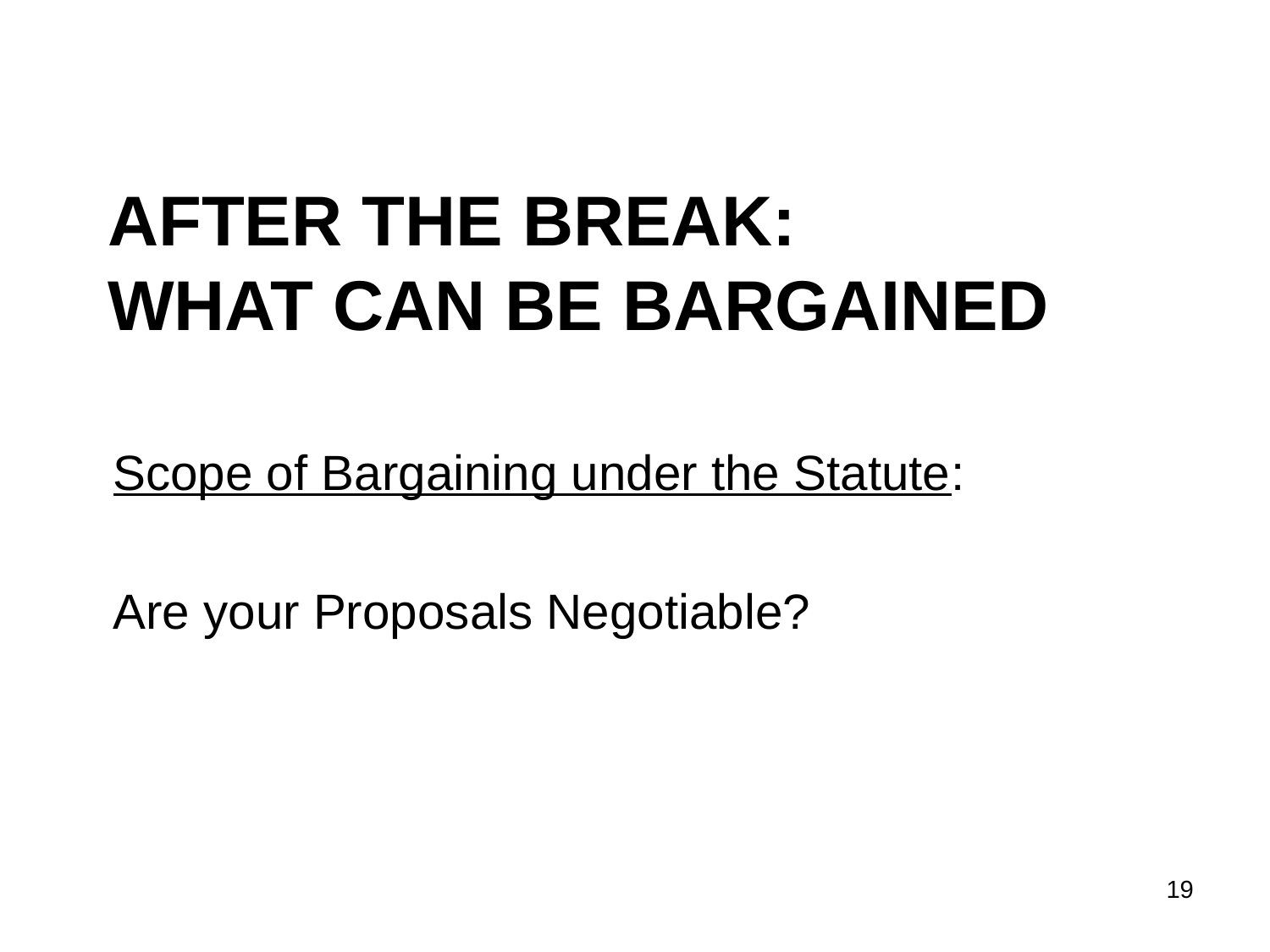

# After the Break: What can be Bargained
Scope of Bargaining under the Statute:

Are your Proposals Negotiable?
19